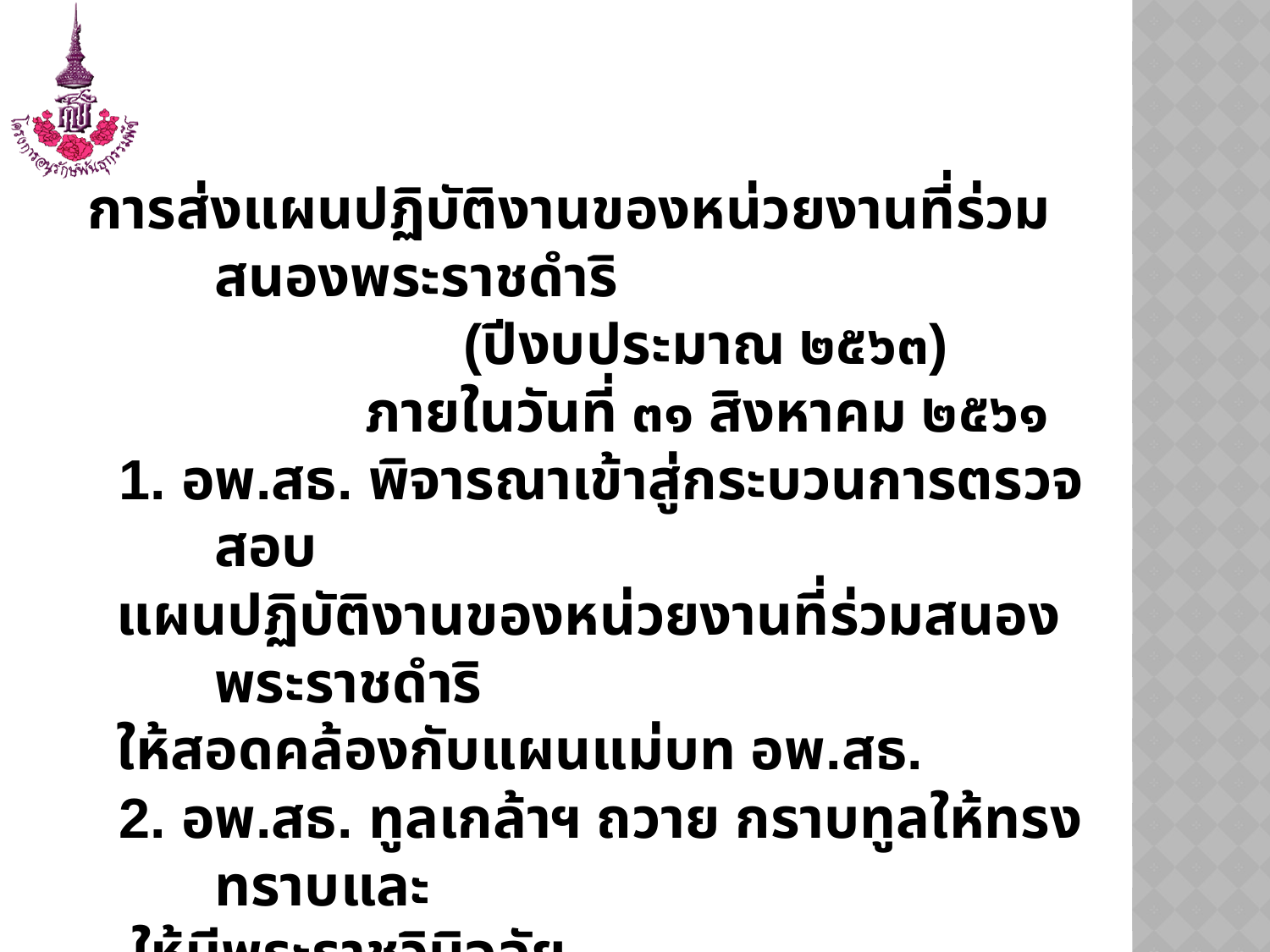

การส่งแผนปฏิบัติงานของหน่วยงานที่ร่วมสนองพระราชดำริ
                        (ปีงบประมาณ ๒๕๖๓)
                   ภายในวันที่ ๓๑ สิงหาคม ๒๕๖๑
  1. อพ.สธ. พิจารณาเข้าสู่กระบวนการตรวจสอบ
  แผนปฏิบัติงานของหน่วยงานที่ร่วมสนองพระราชดำริ
  ให้สอดคล้องกับแผนแม่บท อพ.สธ.
  2. อพ.สธ. ทูลเกล้าฯ ถวาย กราบทูลให้ทรงทราบและ
   ให้มีพระราชวินิจฉัย
  3. อพ.สธ. ทำหนังสือแจ้งผลการจัดระดับคะแนน
     แผนปฏิบัติงาน/ โครงการต่าง ๆ  ไปยังสำนักงบประมาณ
      /แหล่ง ทุนต่าง ๆ ต่อไป